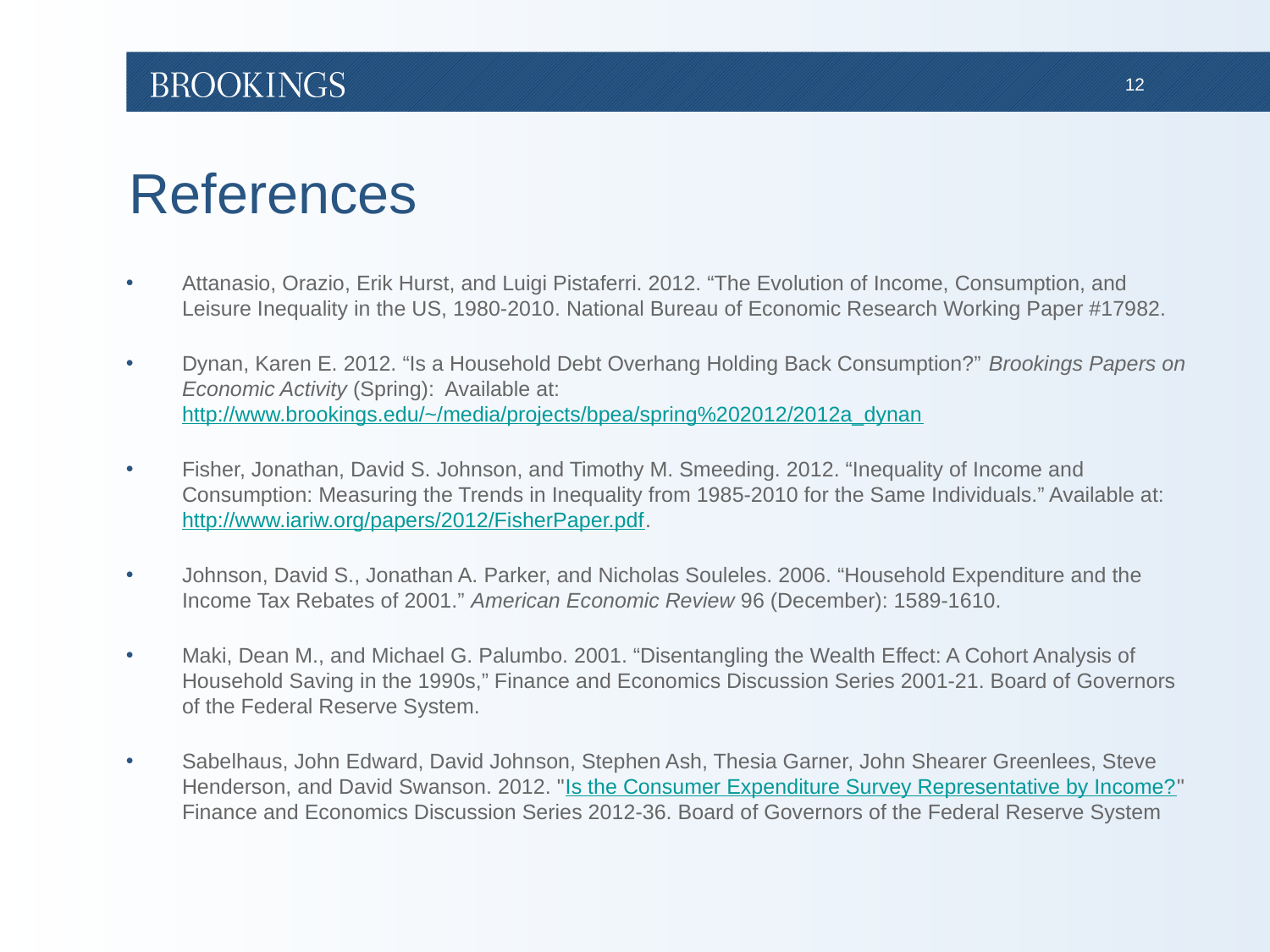

# References
Attanasio, Orazio, Erik Hurst, and Luigi Pistaferri. 2012. “The Evolution of Income, Consumption, and Leisure Inequality in the US, 1980-2010. National Bureau of Economic Research Working Paper #17982.
Dynan, Karen E. 2012. “Is a Household Debt Overhang Holding Back Consumption?” Brookings Papers on Economic Activity (Spring):  Available at: http://www.brookings.edu/~/media/projects/bpea/spring%202012/2012a_dynan
Fisher, Jonathan, David S. Johnson, and Timothy M. Smeeding. 2012. “Inequality of Income and Consumption: Measuring the Trends in Inequality from 1985-2010 for the Same Individuals.” Available at: http://www.iariw.org/papers/2012/FisherPaper.pdf.
Johnson, David S., Jonathan A. Parker, and Nicholas Souleles. 2006. “Household Expenditure and the Income Tax Rebates of 2001.” American Economic Review 96 (December): 1589-1610.
Maki, Dean M., and Michael G. Palumbo. 2001. “Disentangling the Wealth Effect: A Cohort Analysis of Household Saving in the 1990s,” Finance and Economics Discussion Series 2001-21. Board of Governors of the Federal Reserve System.
Sabelhaus, John Edward, David Johnson, Stephen Ash, Thesia Garner, John Shearer Greenlees, Steve Henderson, and David Swanson. 2012. "Is the Consumer Expenditure Survey Representative by Income?" Finance and Economics Discussion Series 2012-36. Board of Governors of the Federal Reserve System